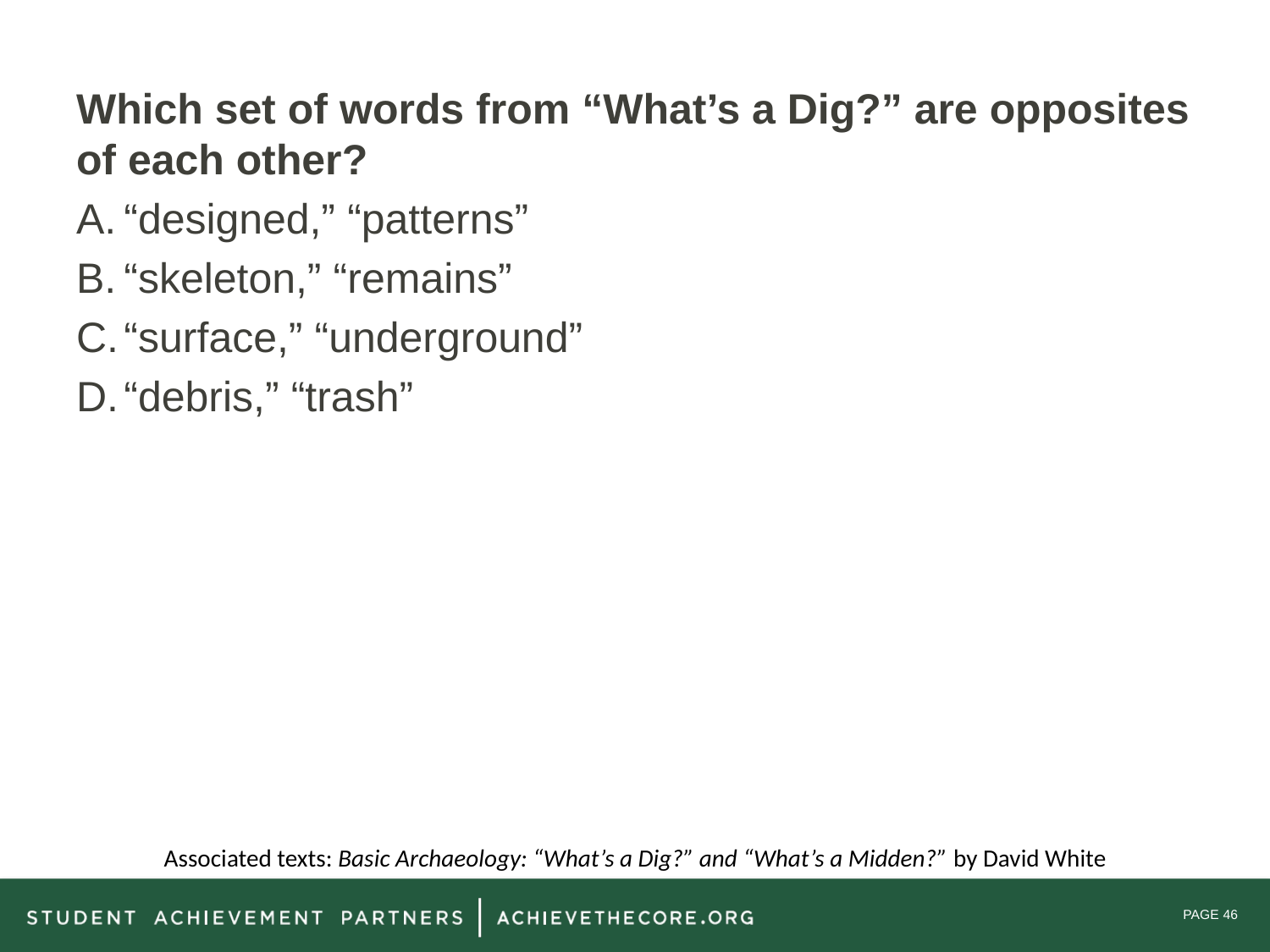

Which set of words from “What’s a Dig?” are opposites of each other?
“designed,” “patterns”
“skeleton,” “remains”
“surface,” “underground”
“debris,” “trash”

Associated texts: Basic Archaeology: “What’s a Dig?” and “What’s a Midden?” by David White